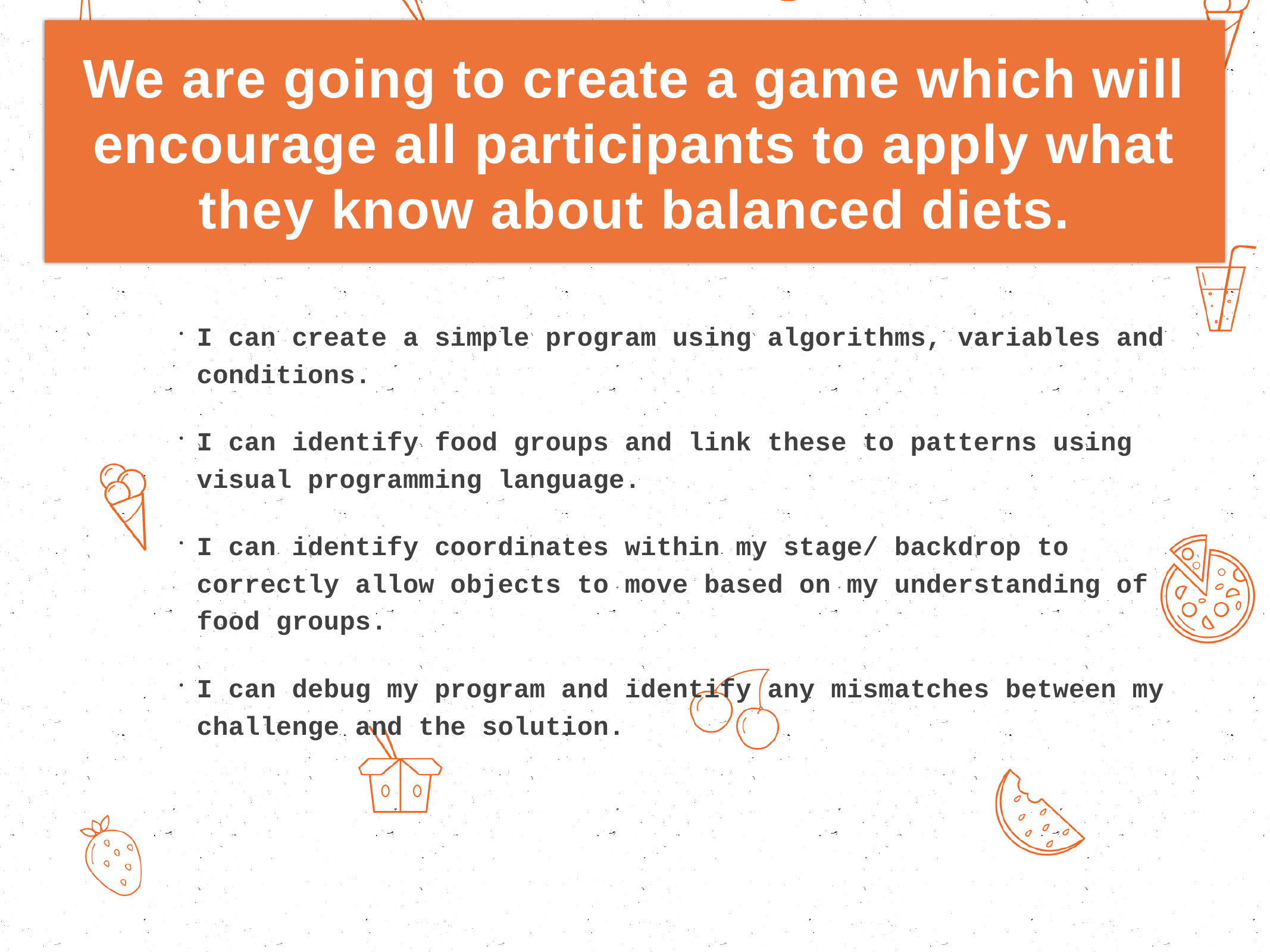

# We are going to create a game which will encourage all participants to apply what they know about balanced diets.
I can create a simple program using algorithms, variables and conditions.
I can identify food groups and link these to patterns using visual programming language.
I can identify coordinates within my stage/ backdrop to correctly allow objects to move based on my understanding of food groups.
I can debug my program and identify any mismatches between my challenge and the solution.